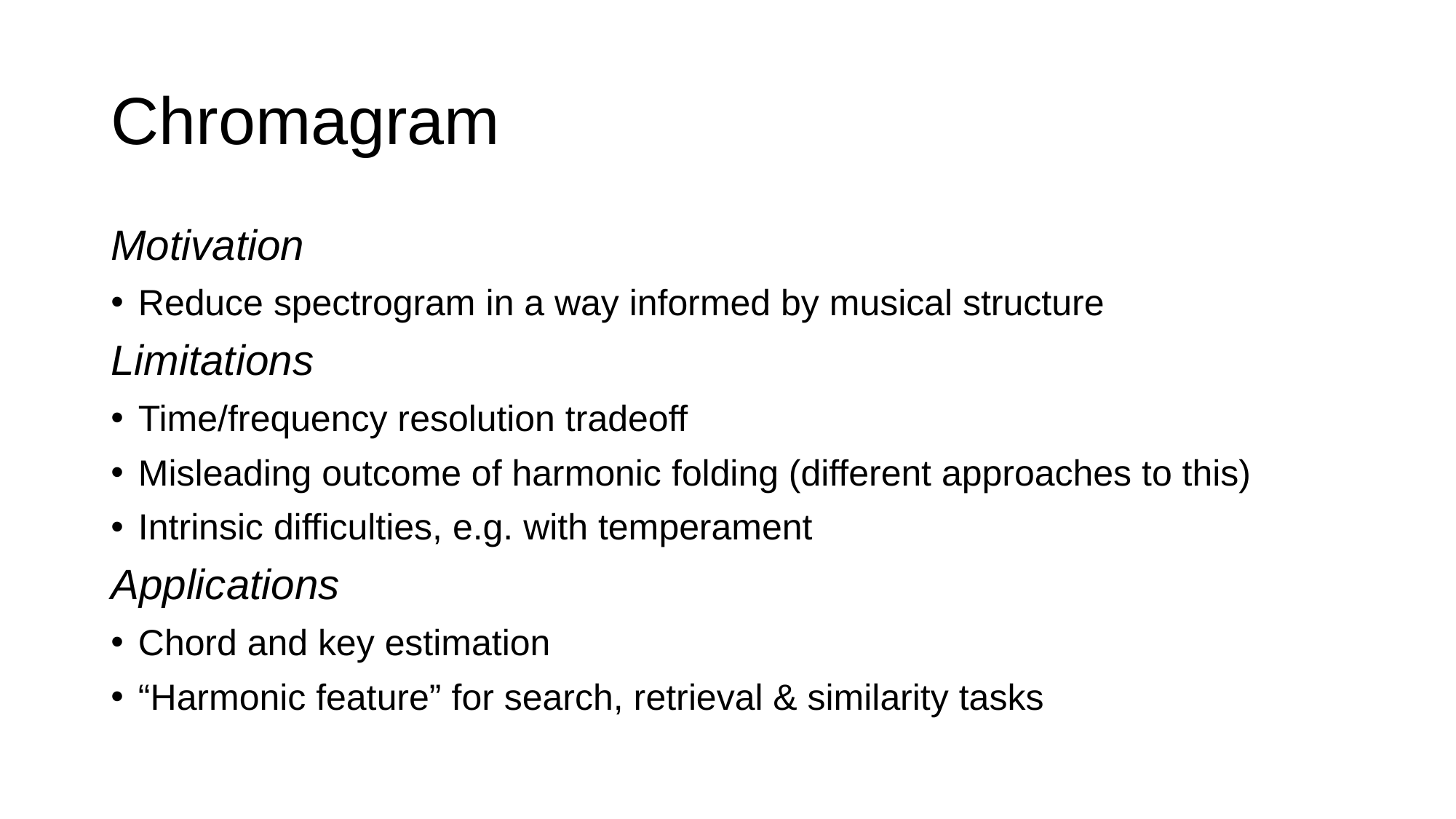

# Chromagram
Motivation
Reduce spectrogram in a way informed by musical structure
Limitations
Time/frequency resolution tradeoff
Misleading outcome of harmonic folding (different approaches to this)
Intrinsic difficulties, e.g. with temperament
Applications
Chord and key estimation
“Harmonic feature” for search, retrieval & similarity tasks